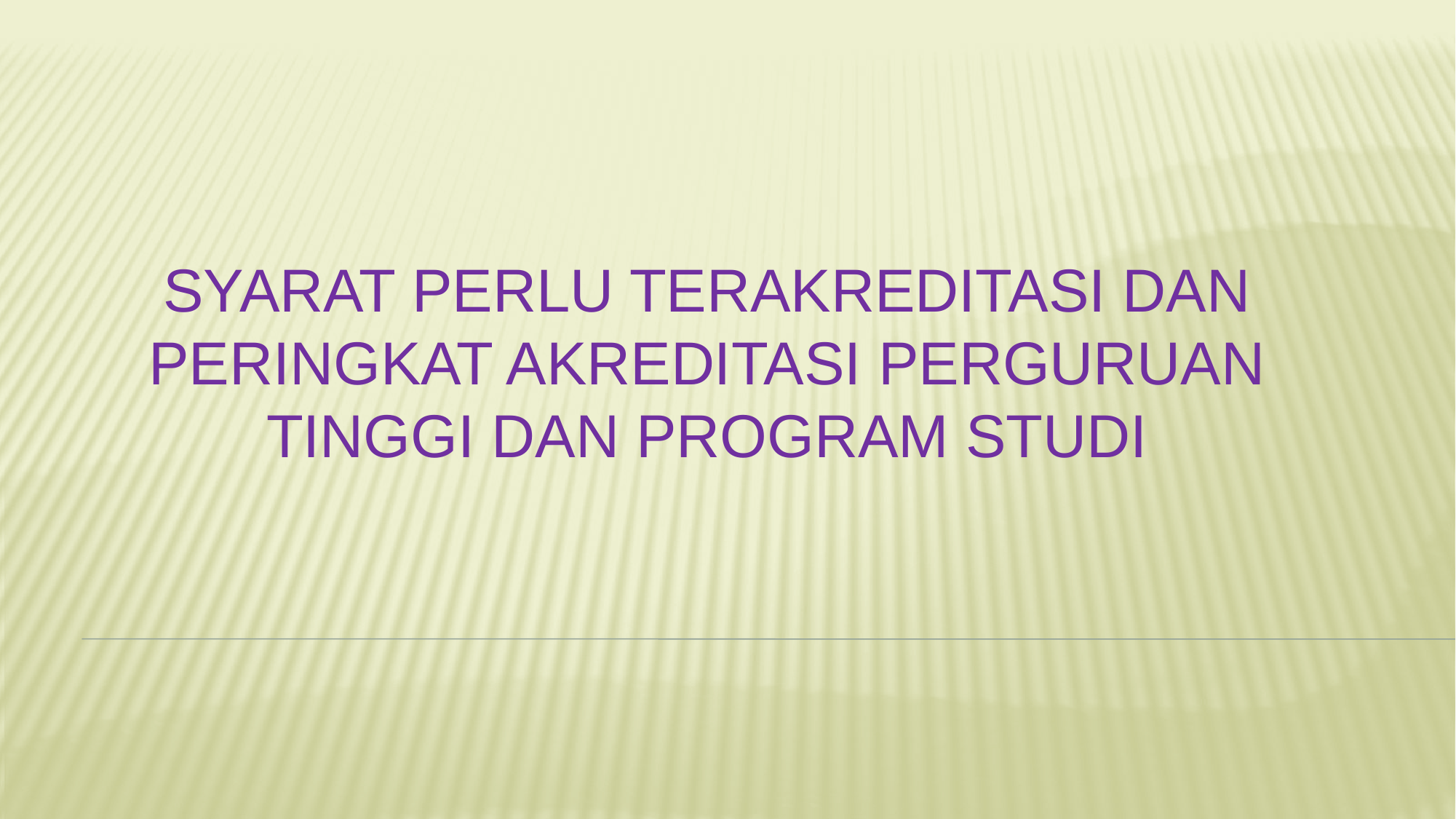

# SYARAT PERLU TERAKREDITASI DAN PERINGKAT AKREDITASI PERGURUAN TINGGI DAN PROGRAM STUDI